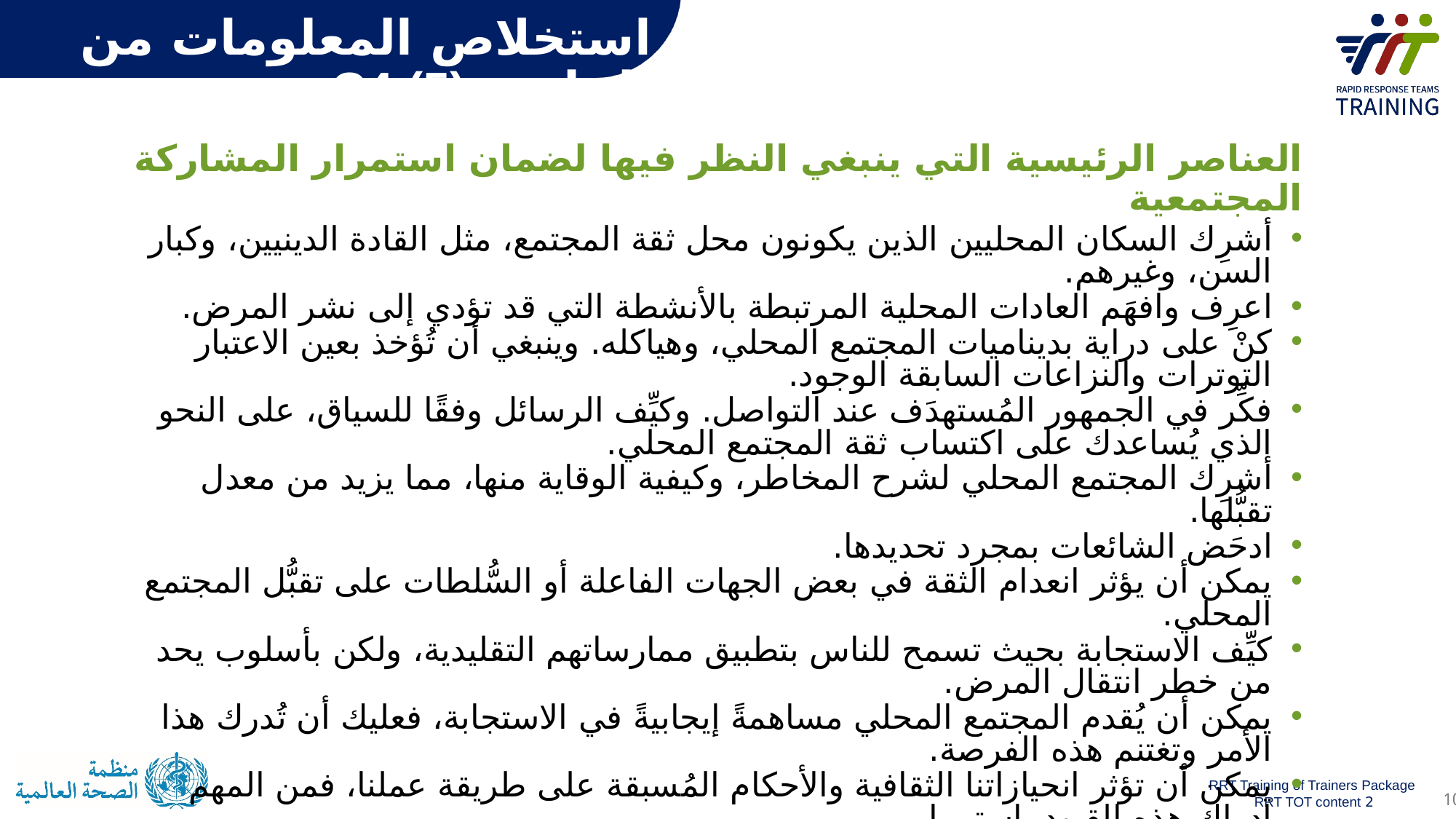

استخلاص المعلومات من الجلسة C4 (5)
العناصر الرئيسية التي ينبغي النظر فيها لضمان استمرار المشاركة المجتمعية
أشرِك السكان المحليين الذين يكونون محل ثقة المجتمع، مثل القادة الدينيين، وكبار السن، وغيرهم.
اعرِف وافهَم العادات المحلية المرتبطة بالأنشطة التي قد تؤدي إلى نشر المرض.
كنْ على دراية بديناميات المجتمع المحلي، وهياكله. وينبغي أن تُؤخذ بعين الاعتبار التوترات والنزاعات السابقة الوجود.
فكِّر في الجمهور المُستهدَف عند التواصل. وكيِّف الرسائل وفقًا للسياق، على النحو الذي يُساعدك على اكتساب ثقة المجتمع المحلي.
أشرِك المجتمع المحلي لشرح المخاطر، وكيفية الوقاية منها، مما يزيد من معدل تقبُّلها.
ادحَض الشائعات بمجرد تحديدها.
يمكن أن يؤثر انعدام الثقة في بعض الجهات الفاعلة أو السُّلطات على تقبُّل المجتمع المحلي.
كيِّف الاستجابة بحيث تسمح للناس بتطبيق ممارساتهم التقليدية، ولكن بأسلوب يحد من خطر انتقال المرض.
يمكن أن يُقدم المجتمع المحلي مساهمةً إيجابيةً في الاستجابة، فعليك أن تُدرك هذا الأمر وتغتنم هذه الفرصة.
يمكن أن تؤثر انحيازاتنا الثقافية والأحكام المُسبقة على طريقة عملنا، فمن المهم إدراك هذه القيود باستمرار.